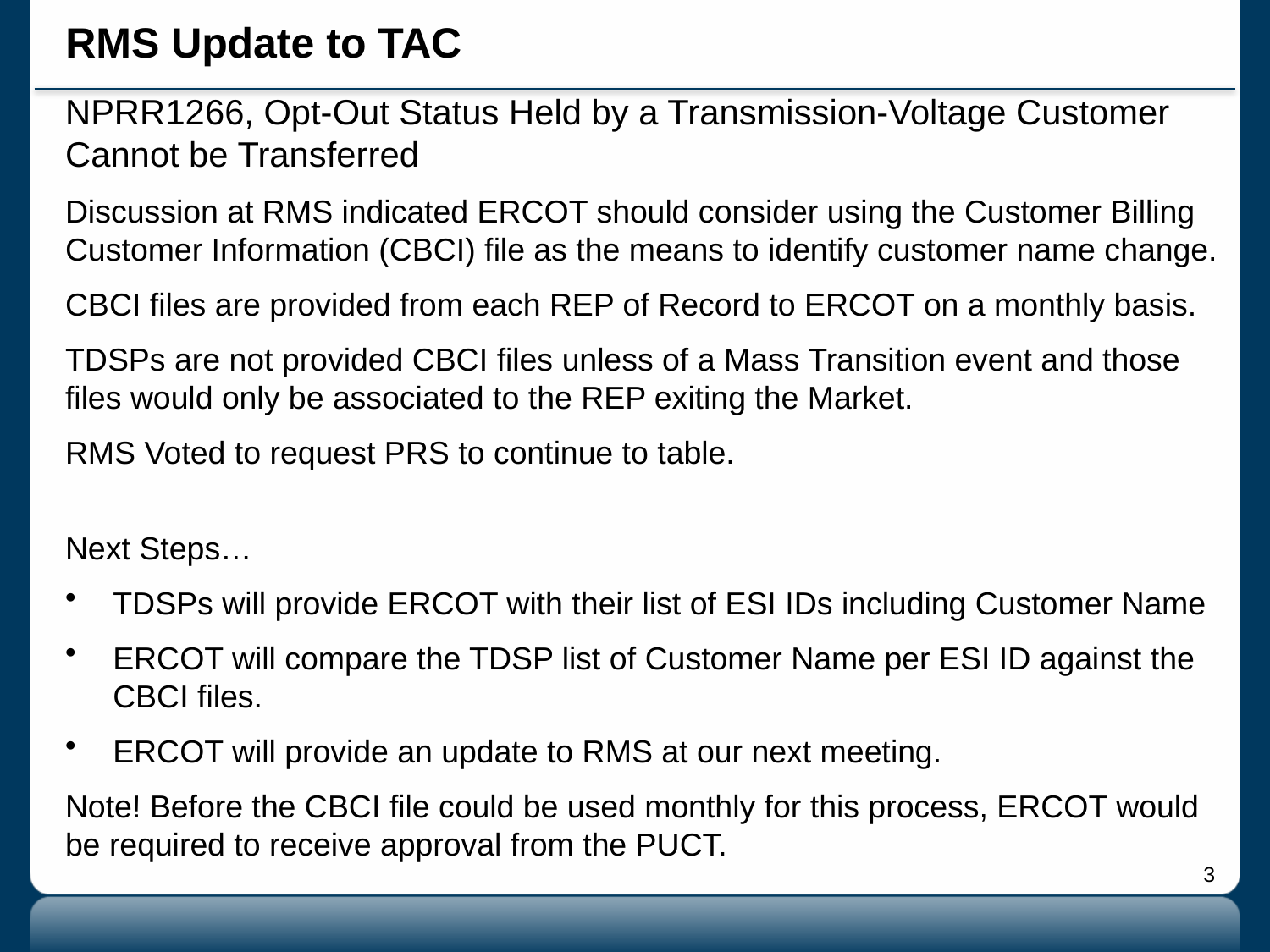

# RMS Update to TAC
NPRR1266, Opt-Out Status Held by a Transmission-Voltage Customer Cannot be Transferred
Discussion at RMS indicated ERCOT should consider using the Customer Billing Customer Information (CBCI) file as the means to identify customer name change.
CBCI files are provided from each REP of Record to ERCOT on a monthly basis.
TDSPs are not provided CBCI files unless of a Mass Transition event and those files would only be associated to the REP exiting the Market.
RMS Voted to request PRS to continue to table.

Next Steps…
TDSPs will provide ERCOT with their list of ESI IDs including Customer Name
ERCOT will compare the TDSP list of Customer Name per ESI ID against the  CBCI files.
ERCOT will provide an update to RMS at our next meeting.
Note! Before the CBCI file could be used monthly for this process, ERCOT would be required to receive approval from the PUCT.